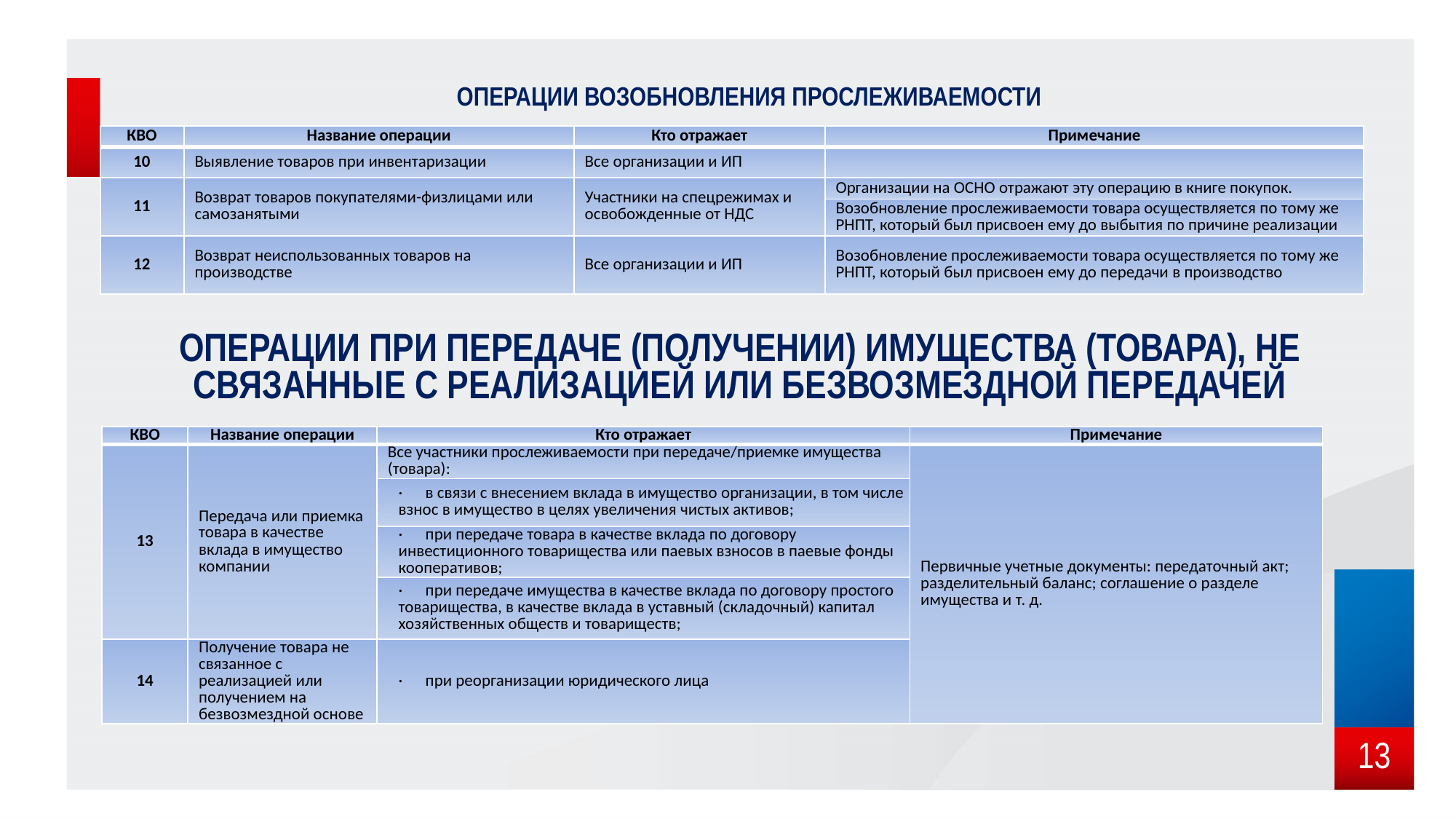

# Операции возобновления прослеживаемости
| КВО | Название операции | Кто отражает | Примечание |
| --- | --- | --- | --- |
| 10 | Выявление товаров при инвентаризации | Все организации и ИП |  |
| 11 | Возврат товаров покупателями-физлицами или самозанятыми | Участники на спецрежимах и освобожденные от НДС | Организации на ОСНО отражают эту операцию в книге покупок. |
|  |  |  | Возобновление прослеживаемости товара осуществляется по тому же РНПТ, который был присвоен ему до выбытия по причине реализации |
| 12 | Возврат неиспользованных товаров на производстве | Все организации и ИП | Возобновление прослеживаемости товара осуществляется по тому же РНПТ, который был присвоен ему до передачи в производство |
Операции при передаче (получении) имущества (товара), не связанные с реализацией или безвозмездной передачей
| КВО | Название операции | Кто отражает | Примечание |
| --- | --- | --- | --- |
| 13 | Передача или приемка товара в качестве вклада в имущество компании | Все участники прослеживаемости при передаче/приемке имущества (товара): | Первичные учетные документы: передаточный акт; разделительный баланс; соглашение о разделе имущества и т. д. |
|  |  | ·      в связи с внесением вклада в имущество организации, в том числе взнос в имущество в целях увеличения чистых активов; |  |
|  |  | ·      при передаче товара в качестве вклада по договору инвестиционного товарищества или паевых взносов в паевые фонды кооперативов; |  |
|  |  | ·      при передаче имущества в качестве вклада по договору простого товарищества, в качестве вклада в уставный (складочный) капитал хозяйственных обществ и товариществ; |  |
| 14 | Получение товара не связанное с реализацией или получением на безвозмездной основе | ·      при реорганизации юридического лица |  |
13